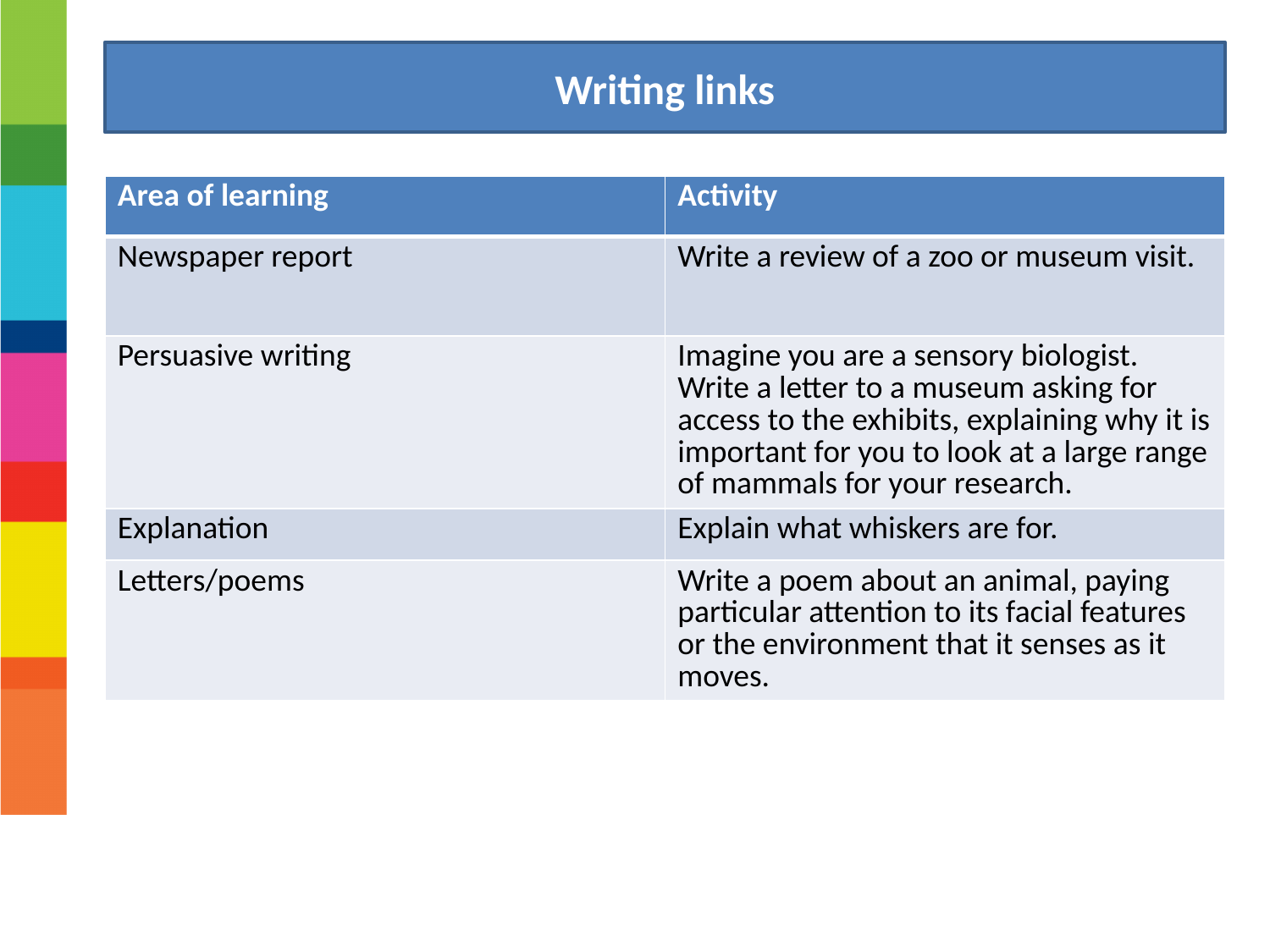

Writing links
| Area of learning | Activity |
| --- | --- |
| Newspaper report | Write a review of a zoo or museum visit. |
| Persuasive writing | Imagine you are a sensory biologist. Write a letter to a museum asking for access to the exhibits, explaining why it is important for you to look at a large range of mammals for your research. |
| Explanation | Explain what whiskers are for. |
| Letters/poems | Write a poem about an animal, paying particular attention to its facial features or the environment that it senses as it moves. |